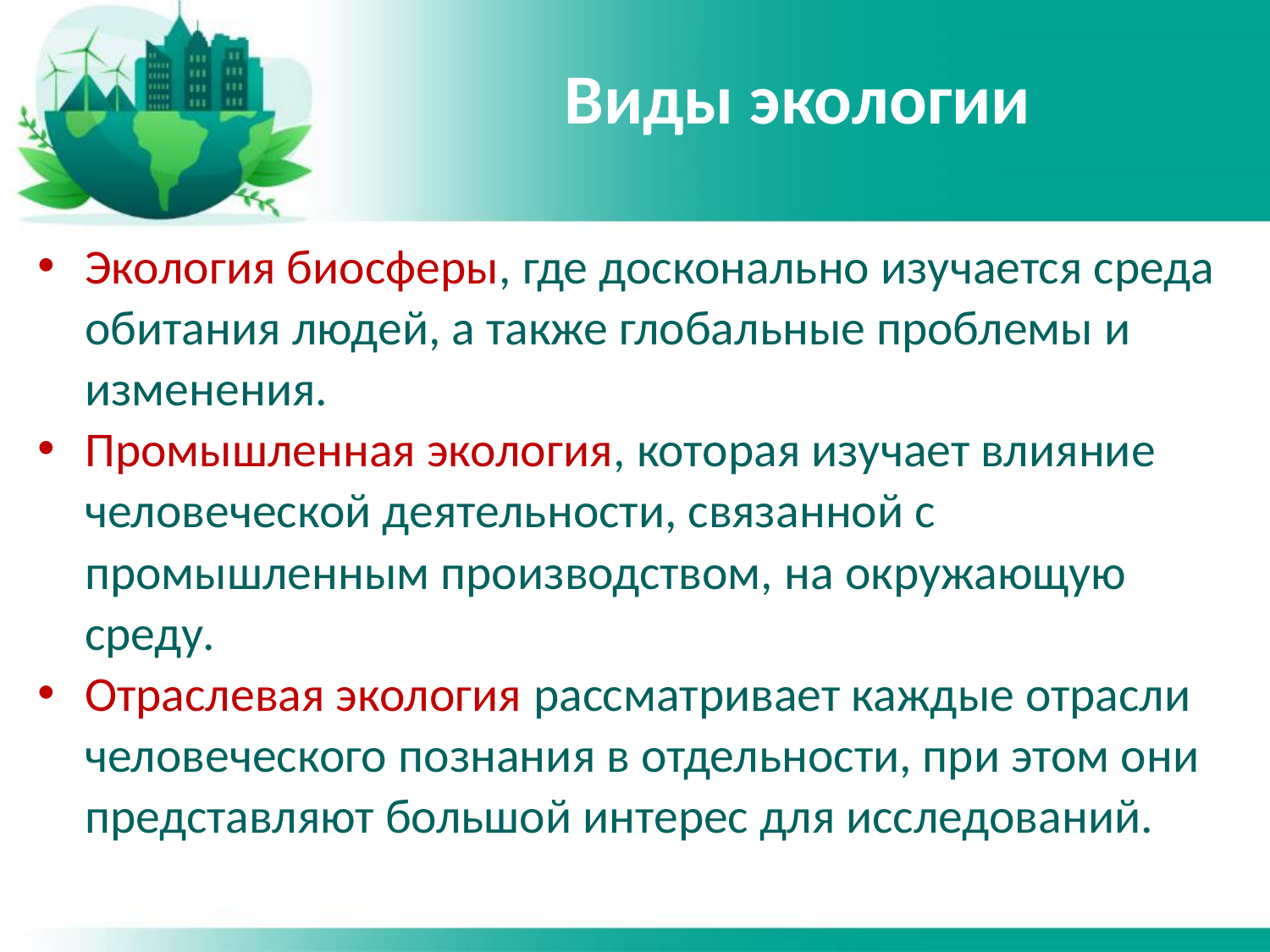

# Виды экологии
Экология биосферы, где досконально изучается среда обитания людей, а также глобальные проблемы и изменения.
Промышленная экология, которая изучает влияние человеческой деятельности, связанной с промышленным производством, на окружающую среду.
Отраслевая экология рассматривает каждые отрасли человеческого познания в отдельности, при этом они представляют большой интерес для исследований.